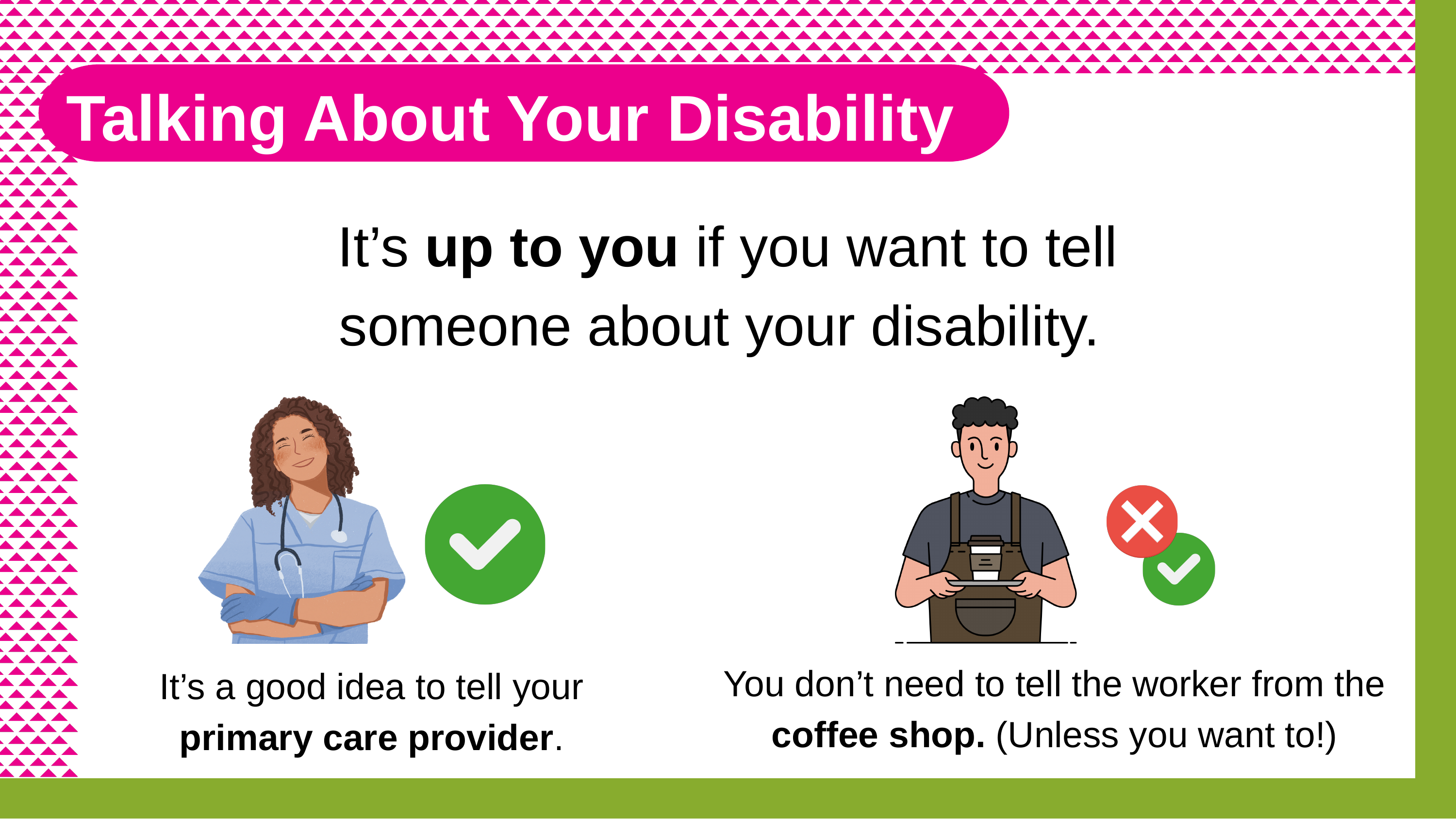

Talking About Your Disability

It’s up to you if you want to tell someone about your disability.

You don’t need to tell the worker from the coffee shop. (Unless you want to!)
It’s a good idea to tell your primary care provider.